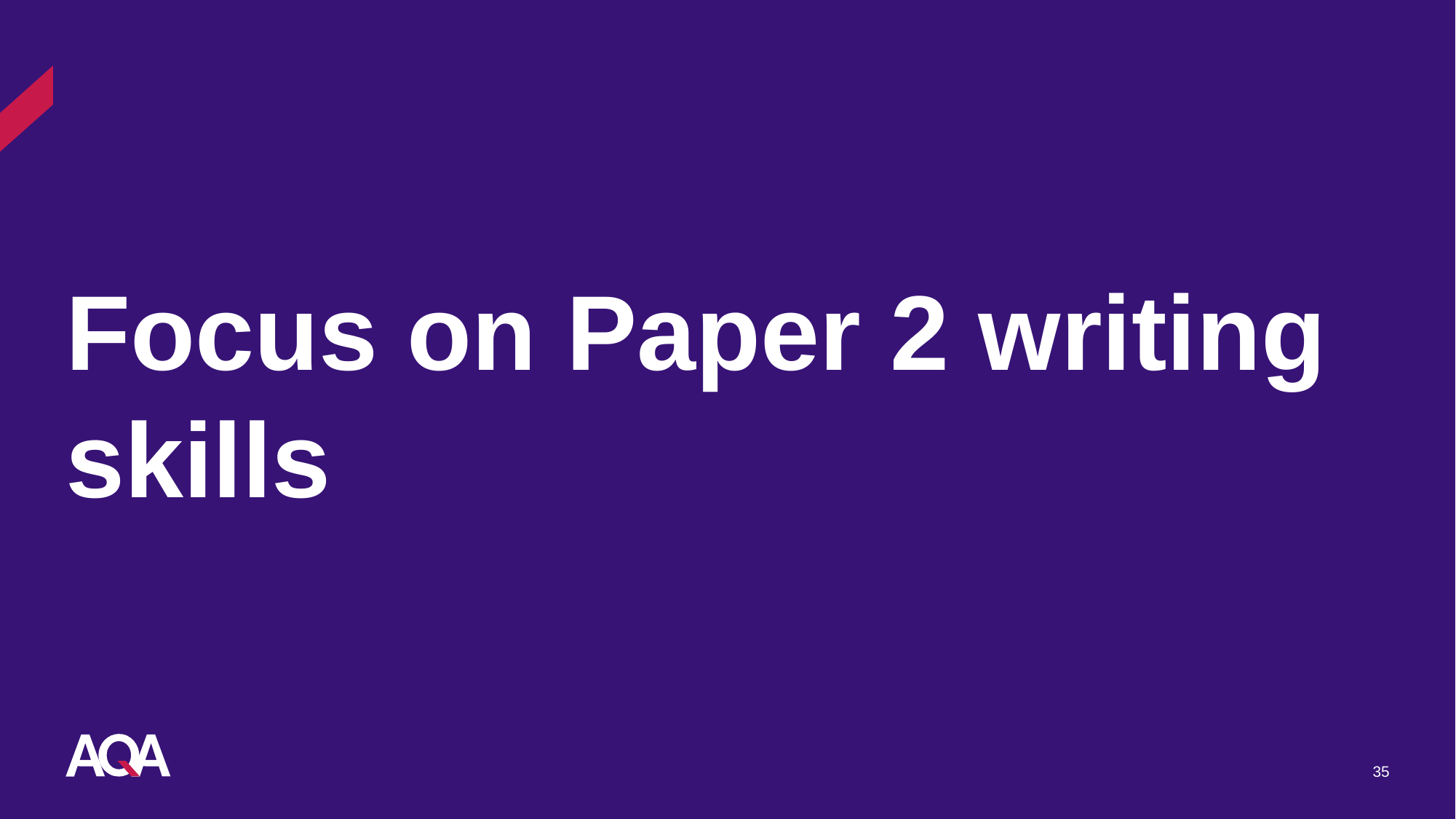

# Focus on Paper 2 writing skills
35